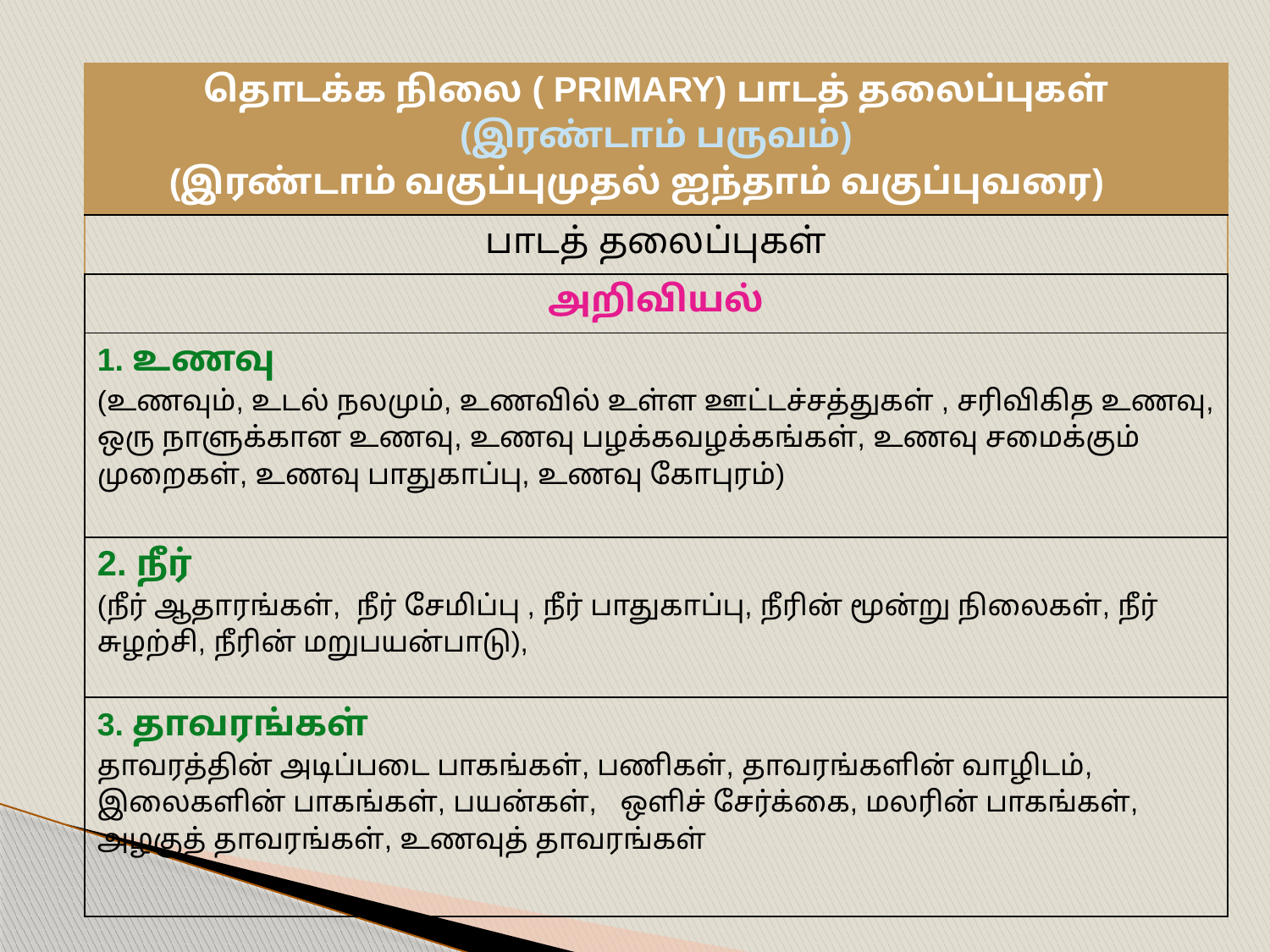

| தொடக்க நிலை ( PRIMARY) பாடத் தலைப்புகள் (இரண்டாம் பருவம்) (இரண்டாம் வகுப்புமுதல் ஐந்தாம் வகுப்புவரை) |
| --- |
| பாடத் தலைப்புகள் |
| அறிவியல் |
| 1. உணவு (உணவும், உடல் நலமும், உணவில் உள்ள ஊட்டச்சத்துகள் , சரிவிகித உணவு, ஒரு நாளுக்கான உணவு, உணவு பழக்கவழக்கங்கள், உணவு சமைக்கும் முறைகள், உணவு பாதுகாப்பு, உணவு கோபுரம்) |
| 2. நீர் (நீர் ஆதாரங்கள், நீர் சேமிப்பு , நீர் பாதுகாப்பு, நீரின் மூன்று நிலைகள், நீர் சுழற்சி, நீரின் மறுபயன்பாடு), |
| 3. தாவரங்கள் தாவரத்தின் அடிப்படை பாகங்கள், பணிகள், தாவரங்களின் வாழிடம், இலைகளின் பாகங்கள், பயன்கள், ஒளிச் சேர்க்கை, மலரின் பாகங்கள், அழகுத் தாவரங்கள், உணவுத் தாவரங்கள் |